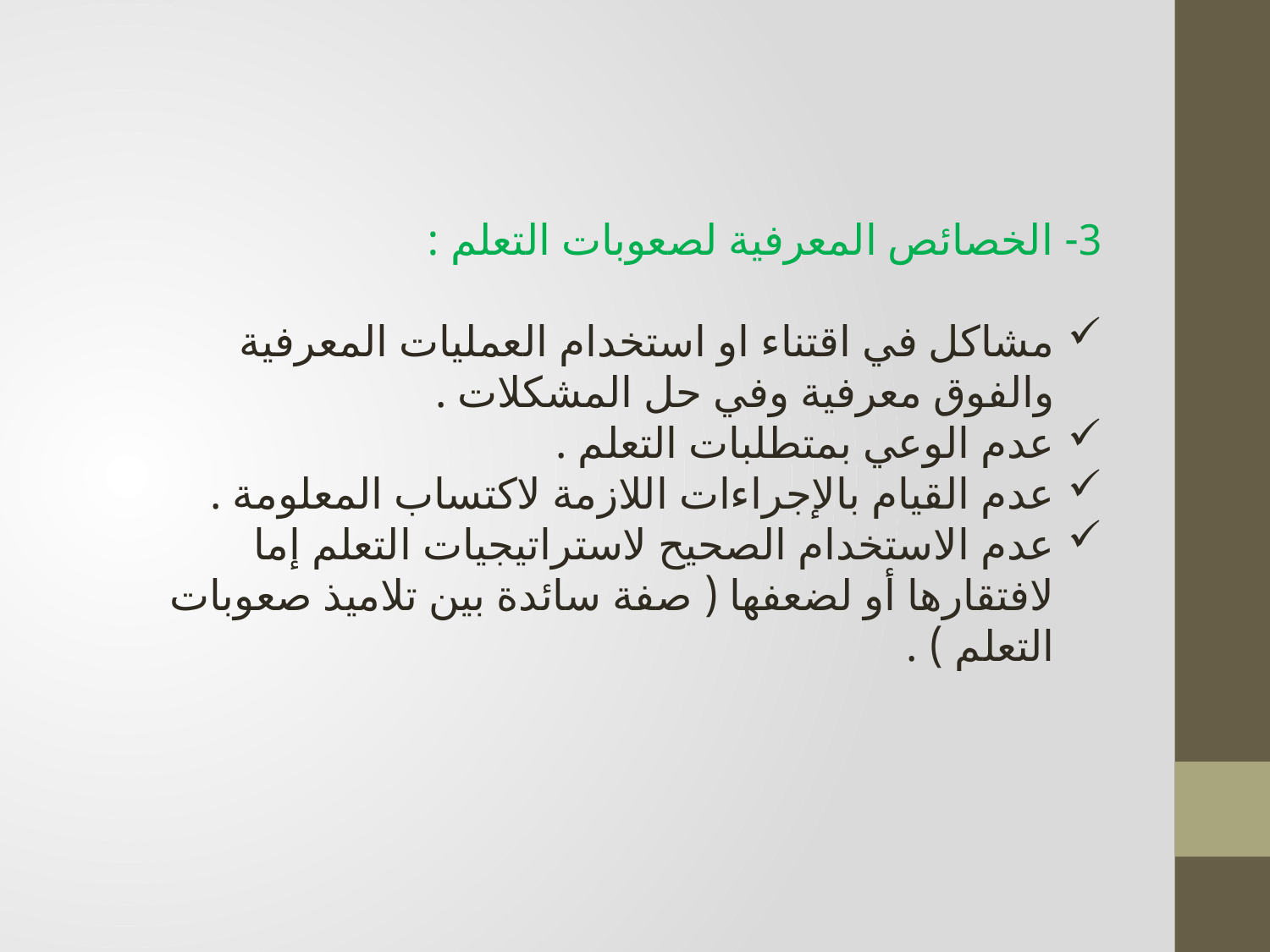

3- الخصائص المعرفية لصعوبات التعلم :

مشاكل في اقتناء او استخدام العمليات المعرفية والفوق معرفية وفي حل المشكلات .
عدم الوعي بمتطلبات التعلم .
عدم القيام بالإجراءات اللازمة لاكتساب المعلومة .
عدم الاستخدام الصحيح لاستراتيجيات التعلم إما لافتقارها أو لضعفها ( صفة سائدة بين تلاميذ صعوبات التعلم ) .